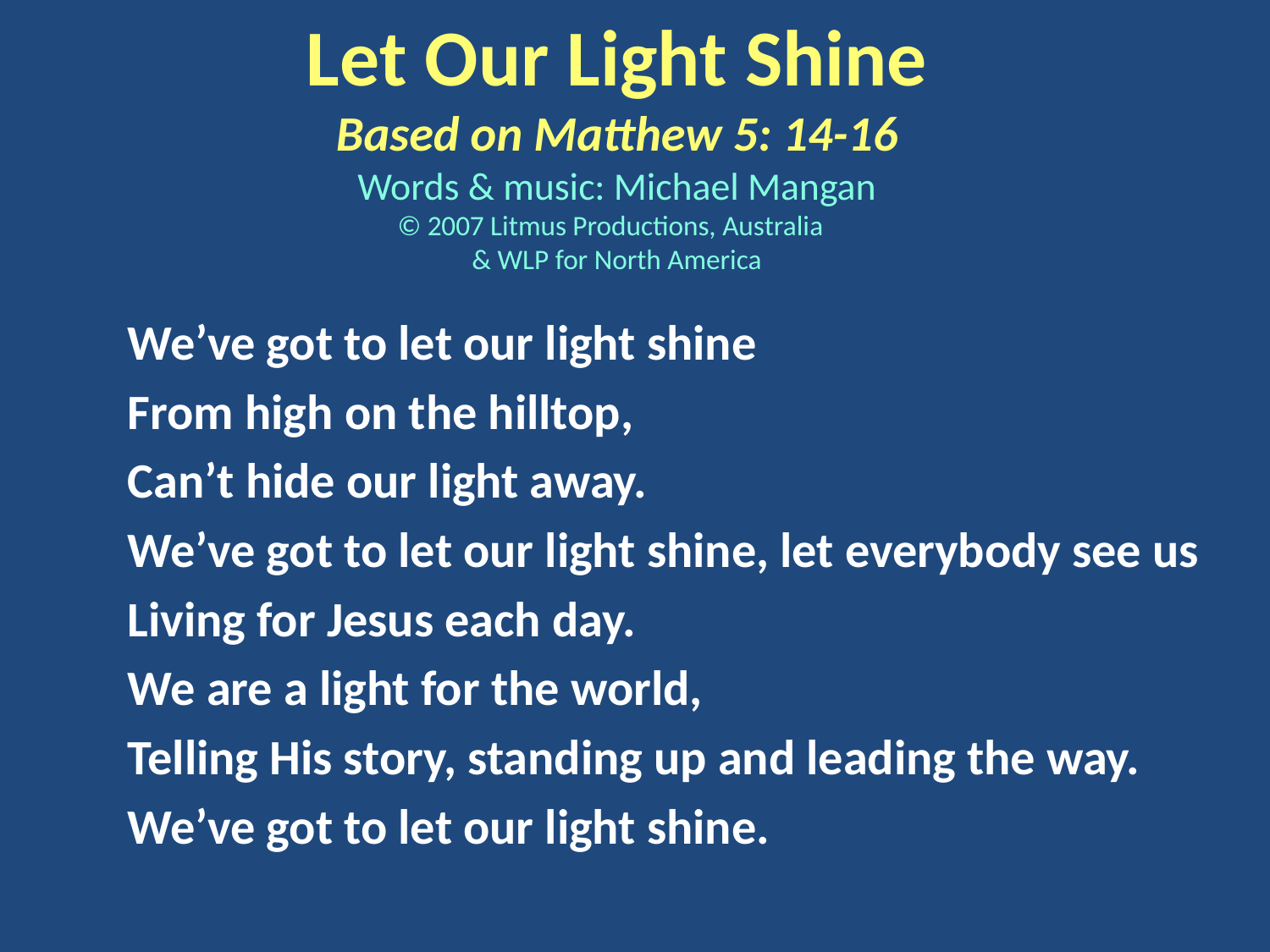

Let Our Light Shine
Based on Matthew 5: 14-16
Words & music: Michael Mangan
© 2007 Litmus Productions, Australia
& WLP for North America
We’ve got to let our light shine
From high on the hilltop,
Can’t hide our light away.
We’ve got to let our light shine, let everybody see us
Living for Jesus each day.
We are a light for the world,
Telling His story, standing up and leading the way.
We’ve got to let our light shine.